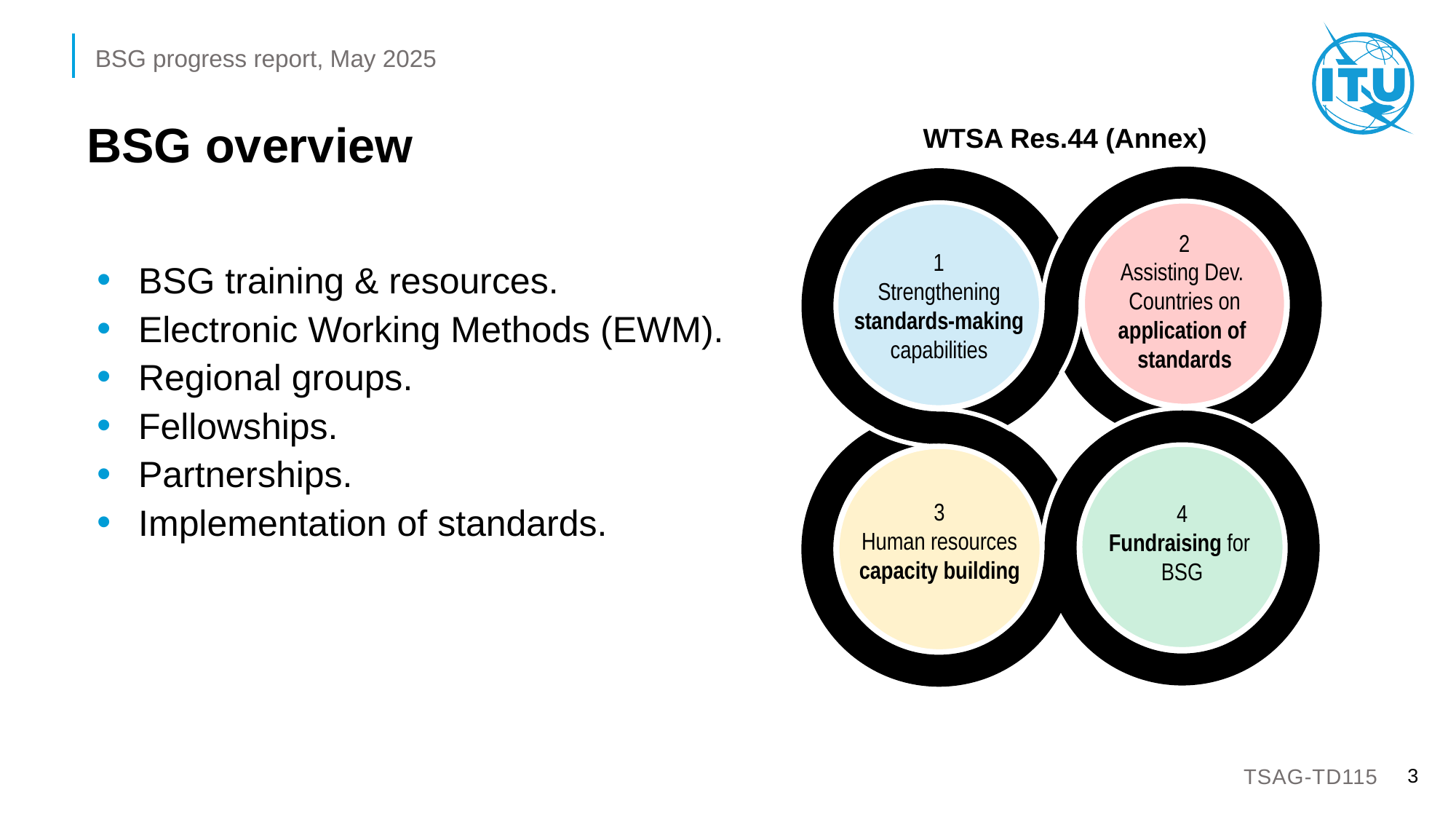

WTSA Res.44 (Annex)

2
Assisting Dev.  Countries on application of  standards

1
Strengthening standards-making capabilities

4
Fundraising for  BSG

3
Human resources
capacity building
# BSG overview
BSG training & resources.
Electronic Working Methods (EWM).
Regional groups.
Fellowships.
Partnerships.
Implementation of standards.